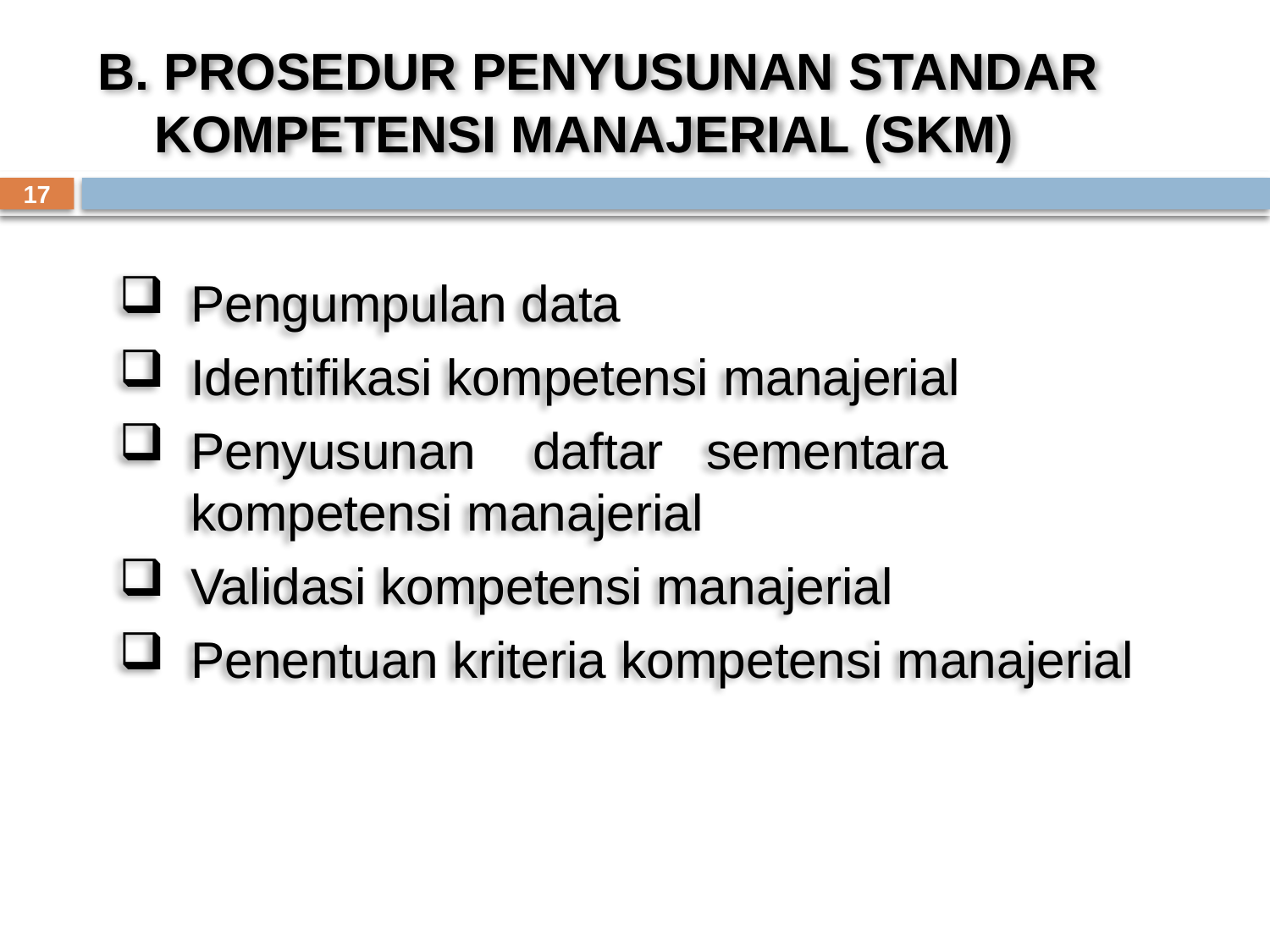

# B. PROSEDUR PENYUSUNAN STANDAR    	KOMPETENSI MANAJERIAL (SKM)
17
Pengumpulan data
Identifikasi kompetensi manajerial
Penyusunan    daftar   sementara      kompetensi manajerial
Validasi kompetensi manajerial
Penentuan kriteria kompetensi manajerial